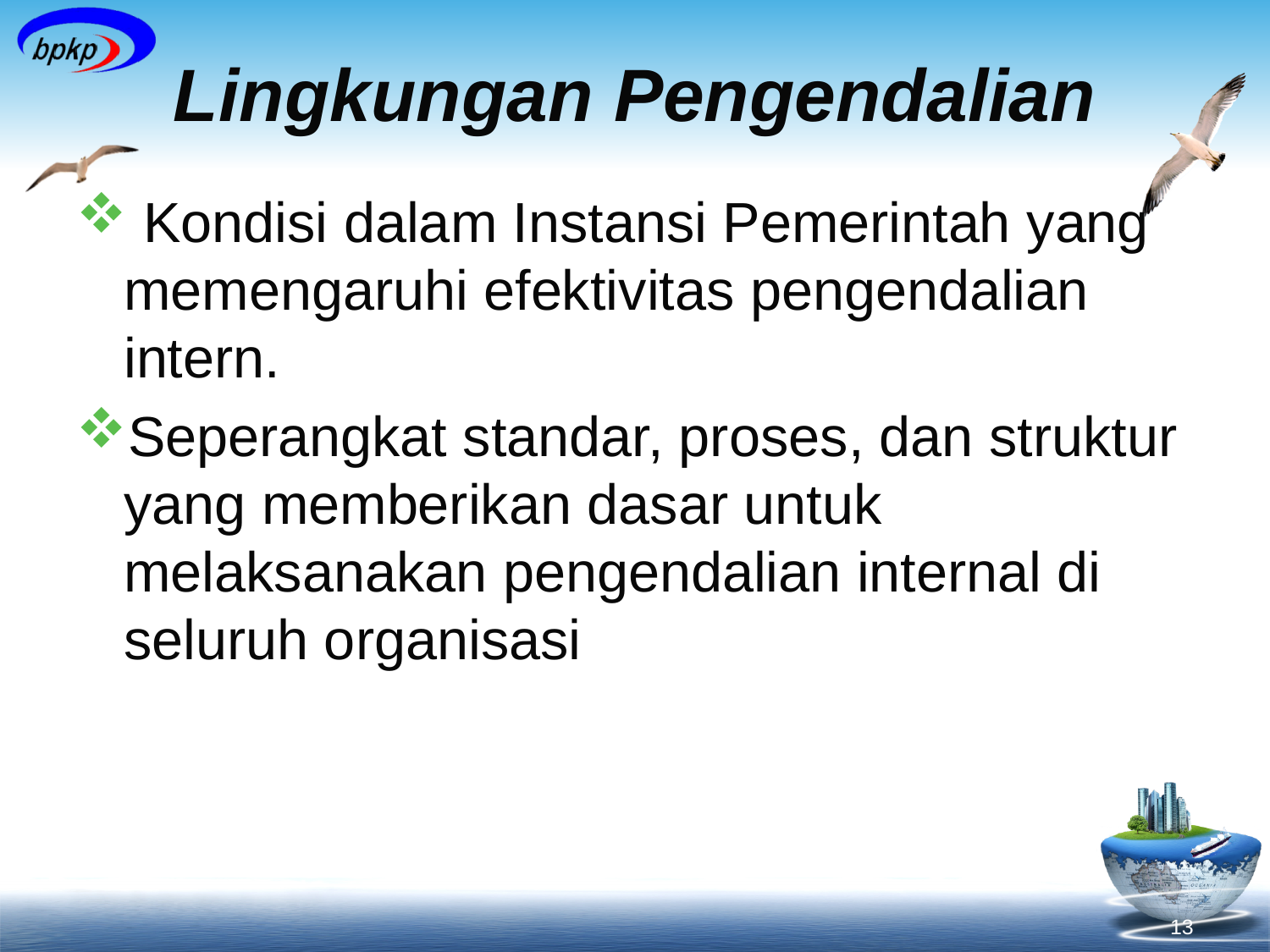

# Lingkungan Pengendalian
 Kondisi dalam Instansi Pemerintah yang memengaruhi efektivitas pengendalian intern.
Seperangkat standar, proses, dan struktur yang memberikan dasar untuk melaksanakan pengendalian internal di seluruh organisasi
13